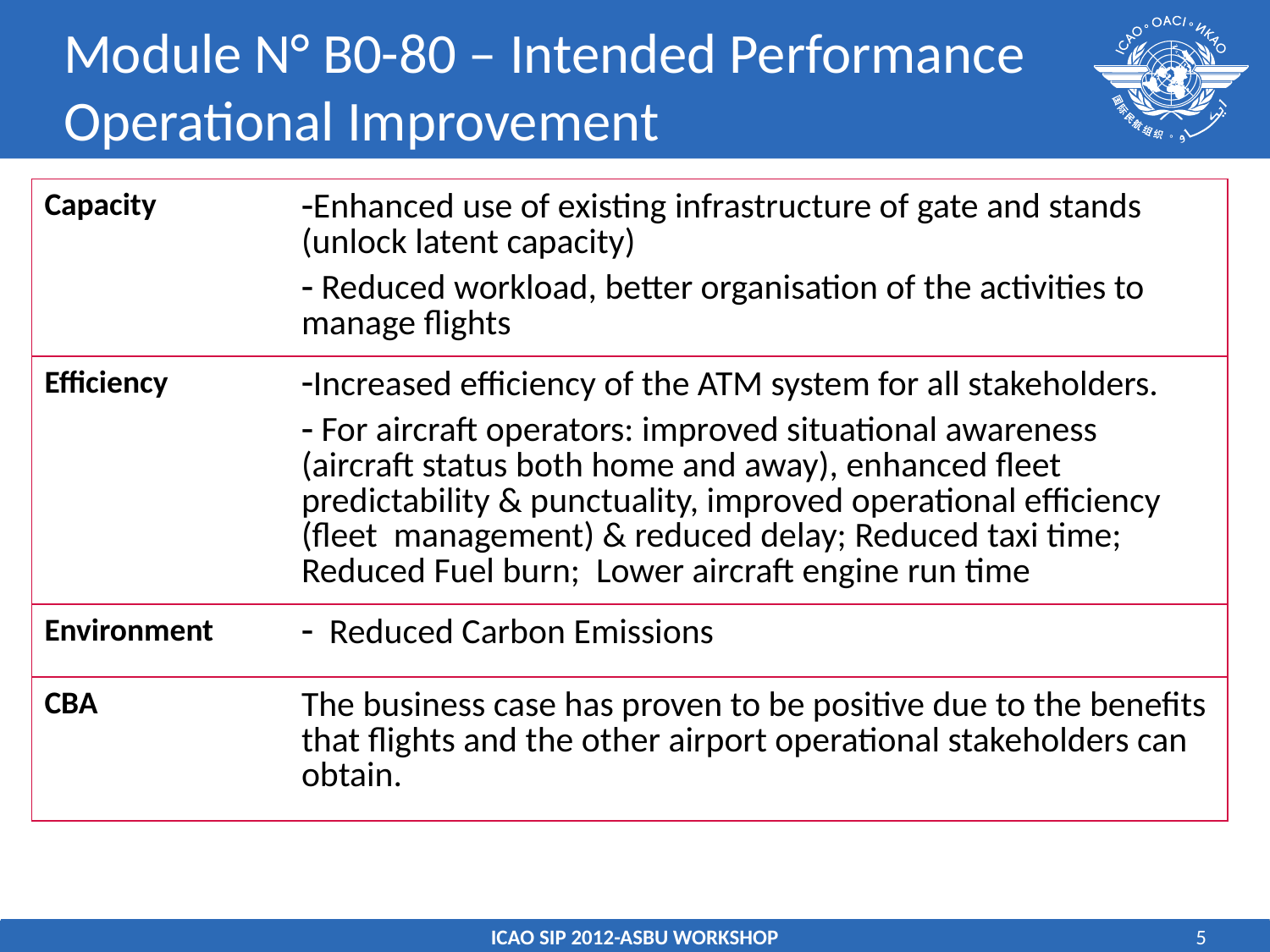

# Module N° B0-80 – Intended Performance Operational Improvement
| Capacity | Enhanced use of existing infrastructure of gate and stands (unlock latent capacity) Reduced workload, better organisation of the activities to manage flights |
| --- | --- |
| Efficiency | Increased efficiency of the ATM system for all stakeholders. For aircraft operators: improved situational awareness (aircraft status both home and away), enhanced fleet predictability & punctuality, improved operational efficiency (fleet management) & reduced delay; Reduced taxi time; Reduced Fuel burn; Lower aircraft engine run time |
| Environment | Reduced Carbon Emissions |
| CBA | The business case has proven to be positive due to the benefits that flights and the other airport operational stakeholders can obtain. |
ICAO SIP 2012-ASBU WORKSHOP
5